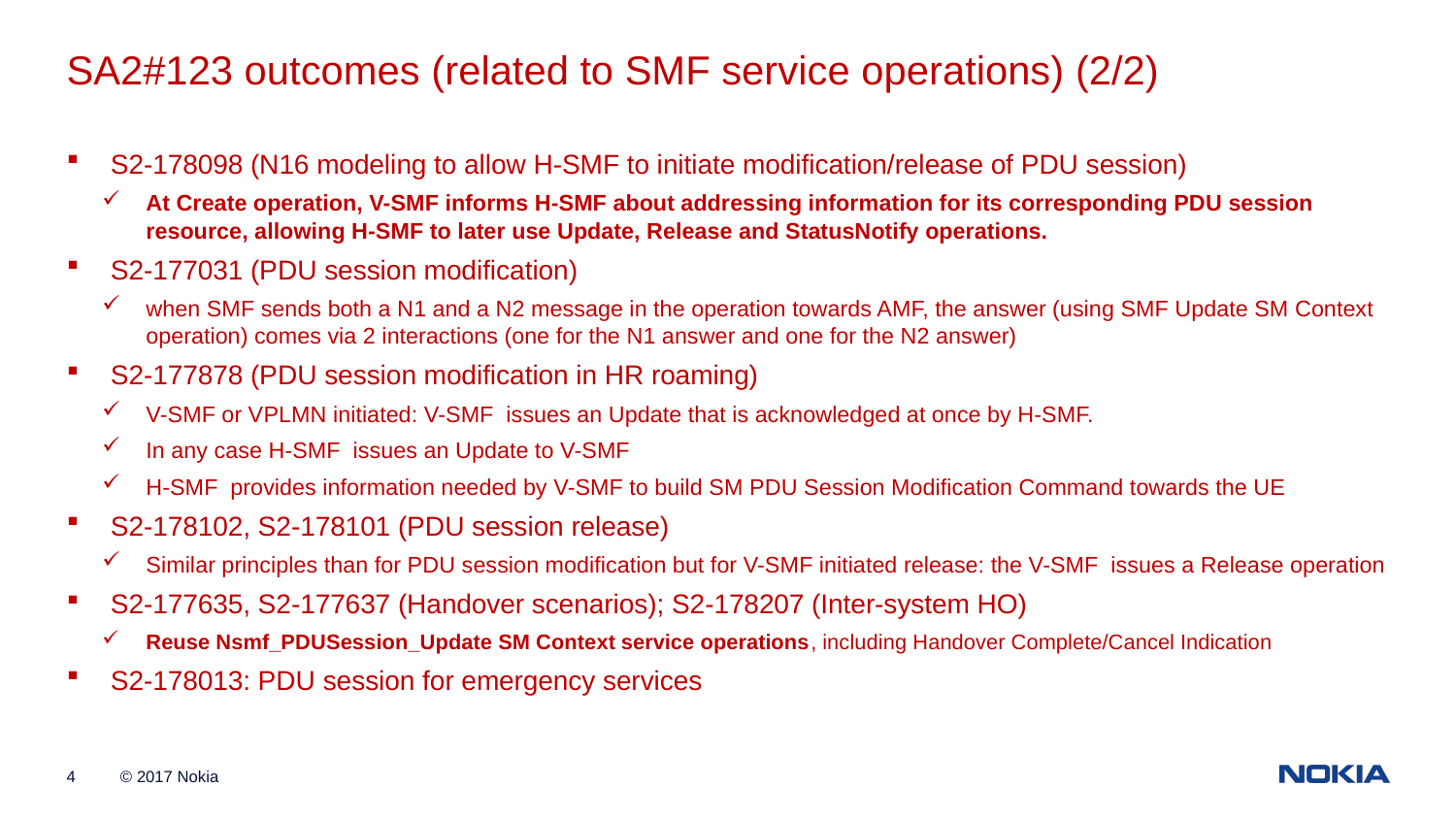

SA2#123 outcomes (related to SMF service operations) (2/2)
S2-178098 (N16 modeling to allow H-SMF to initiate modification/release of PDU session)
At Create operation, V-SMF informs H-SMF about addressing information for its corresponding PDU session resource, allowing H-SMF to later use Update, Release and StatusNotify operations.
S2-177031 (PDU session modification)
when SMF sends both a N1 and a N2 message in the operation towards AMF, the answer (using SMF Update SM Context operation) comes via 2 interactions (one for the N1 answer and one for the N2 answer)
S2-177878 (PDU session modification in HR roaming)
V-SMF or VPLMN initiated: V-SMF  issues an Update that is acknowledged at once by H-SMF.
In any case H-SMF  issues an Update to V-SMF
H-SMF  provides information needed by V-SMF to build SM PDU Session Modification Command towards the UE
S2-178102, S2-178101 (PDU session release)
Similar principles than for PDU session modification but for V-SMF initiated release: the V-SMF  issues a Release operation
S2-177635, S2-177637 (Handover scenarios); S2-178207 (Inter-system HO)
Reuse Nsmf_PDUSession_Update SM Context service operations, including Handover Complete/Cancel Indication
S2-178013: PDU session for emergency services